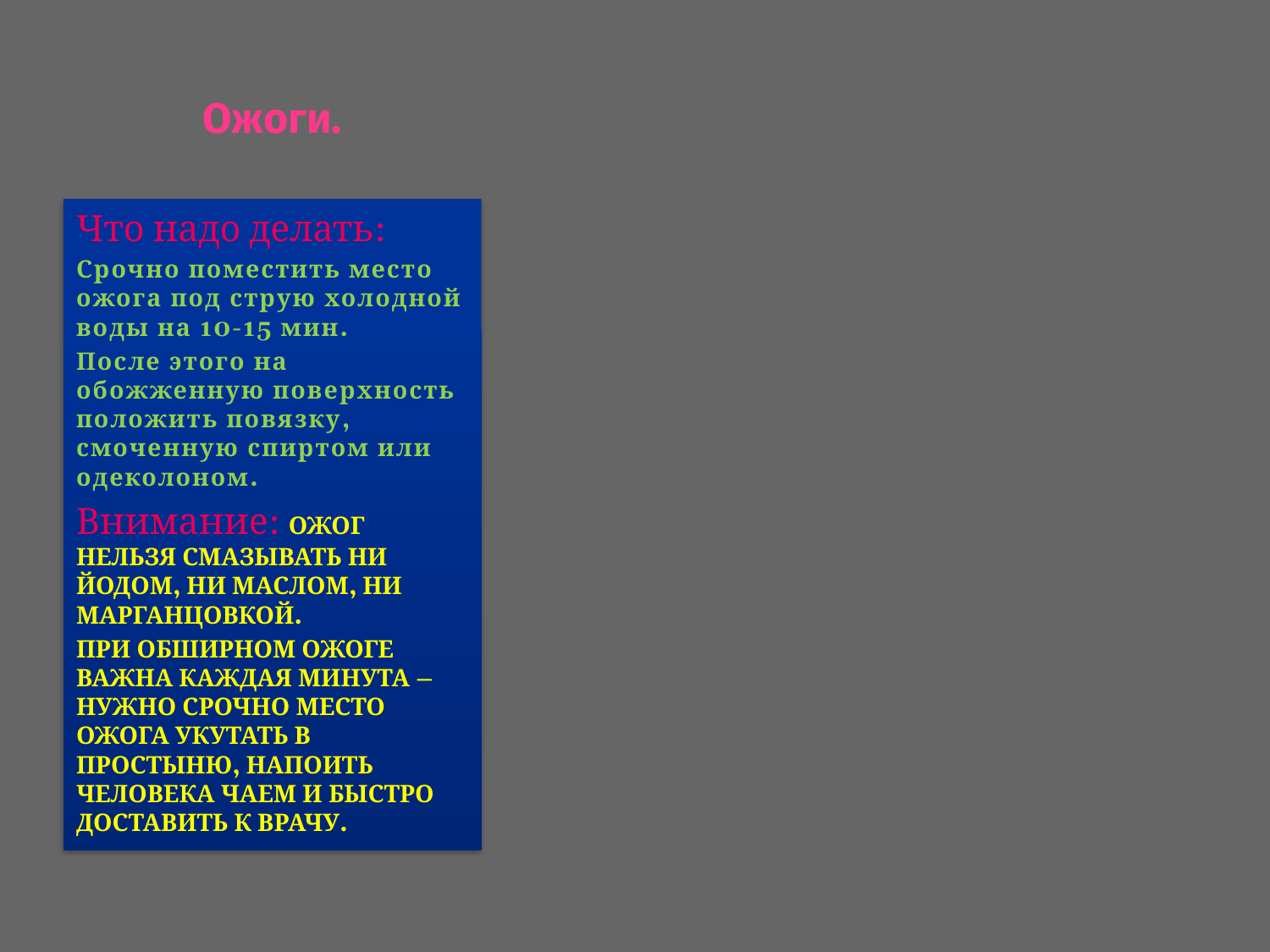

# Ожоги.

Что надо делать:
Срочно поместить место ожога под струю холодной воды на 10-15 мин.
После этого на обожженную поверхность положить повязку, смоченную спиртом или одеколоном.
Внимание: Ожог нельзя смазывать ни йодом, ни маслом, ни марганцовкой.
При обширном ожоге важна каждая минута – нужно срочно место ожога укутать в простыню, напоить человека чаем и быстро доставить к врачу.